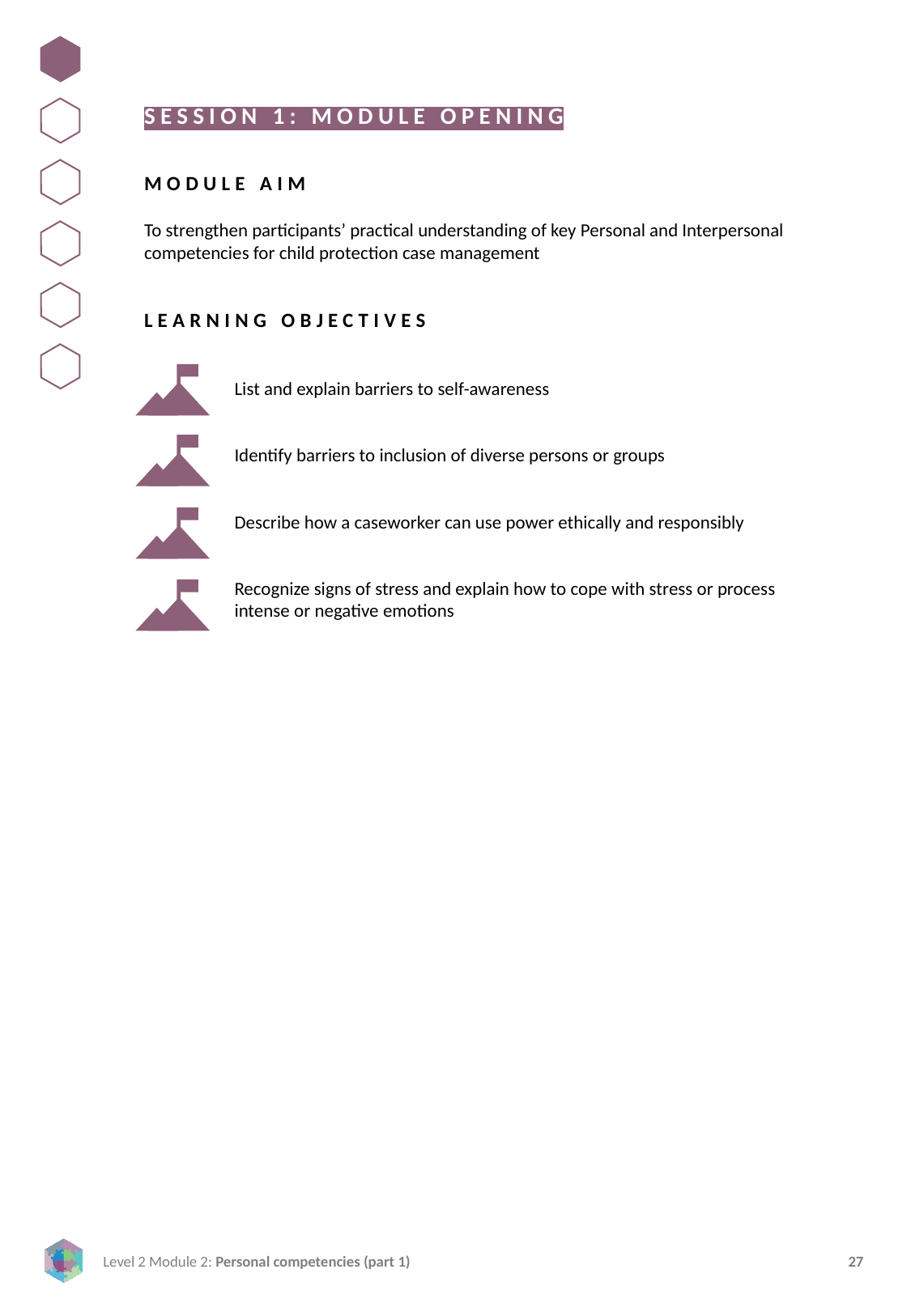

SESSION 1: MODULE OPENING

MODULE AIM
To strengthen participants’ practical understanding of key Personal and Interpersonal competencies for child protection case management

LEARNING OBJECTIVES

List and explain barriers to self-awareness

Identify barriers to inclusion of diverse persons or groups

Describe how a caseworker can use power ethically and responsibly

Recognize signs of stress and explain how to cope with stress or process intense or negative emotions